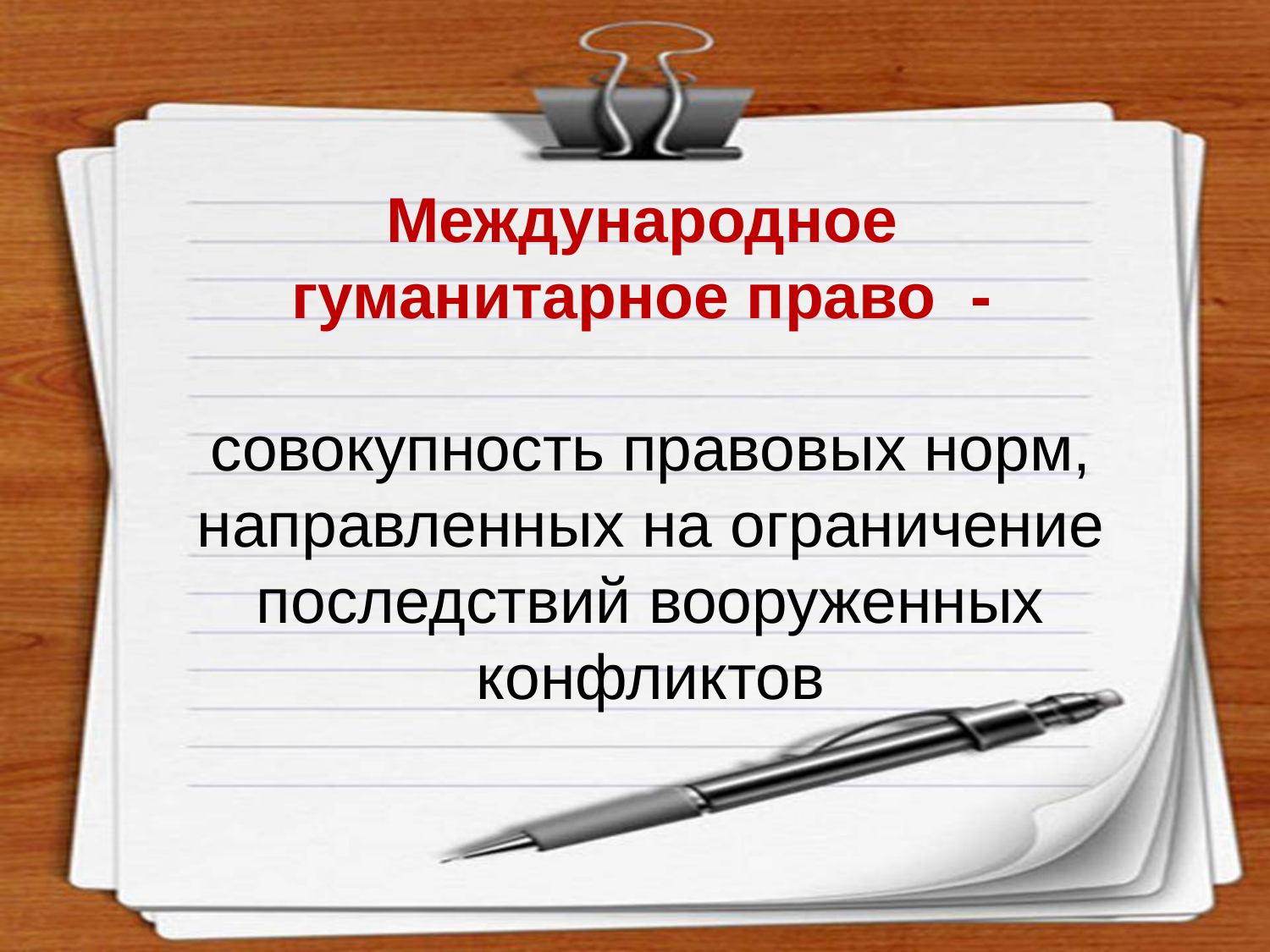

Международное
гуманитарное право  -

совокупность правовых норм, направленных на ограничение последствий вооруженных конфликтов